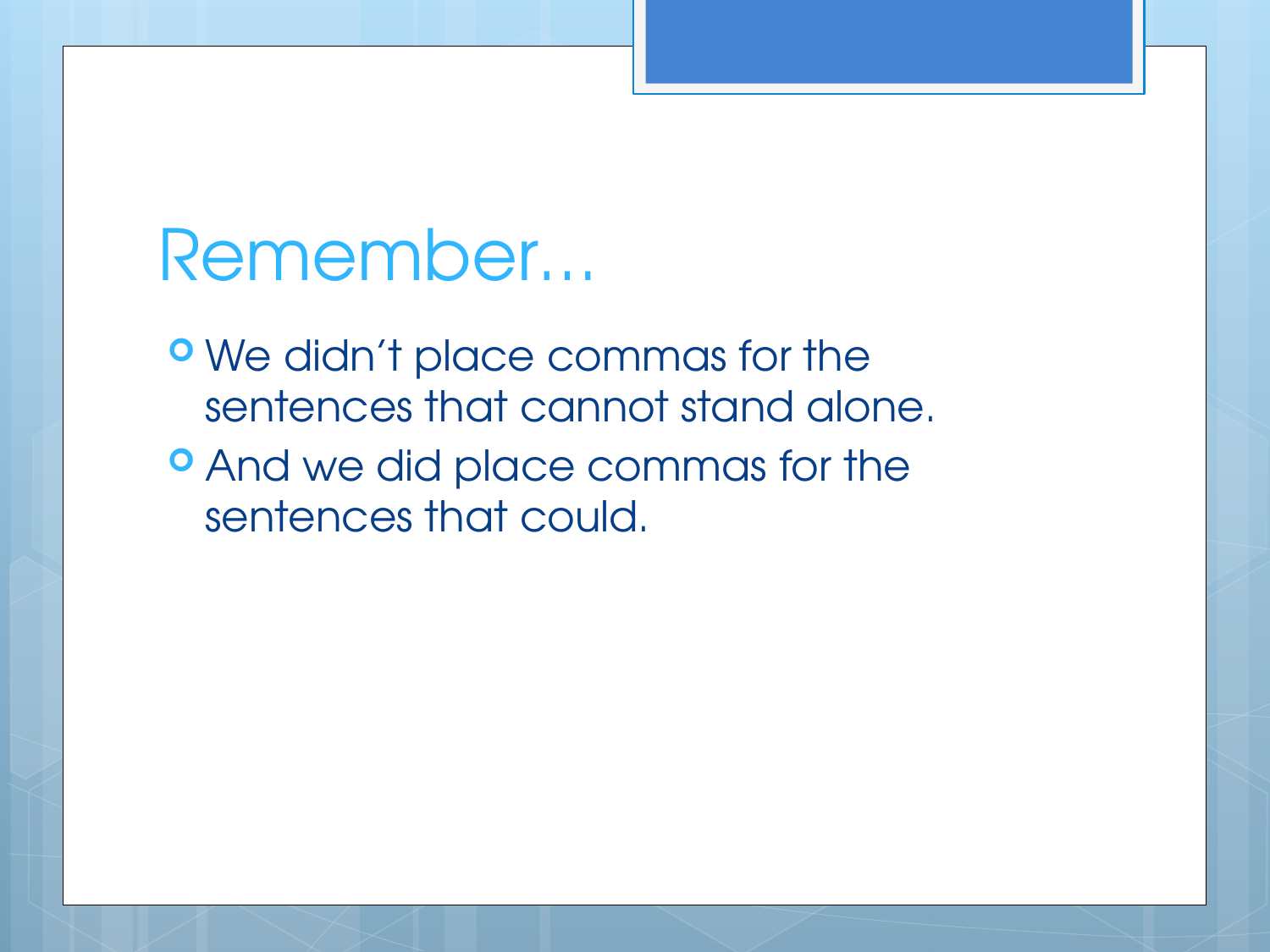

# Remember…
We didn’t place commas for the sentences that cannot stand alone.
And we did place commas for the sentences that could.